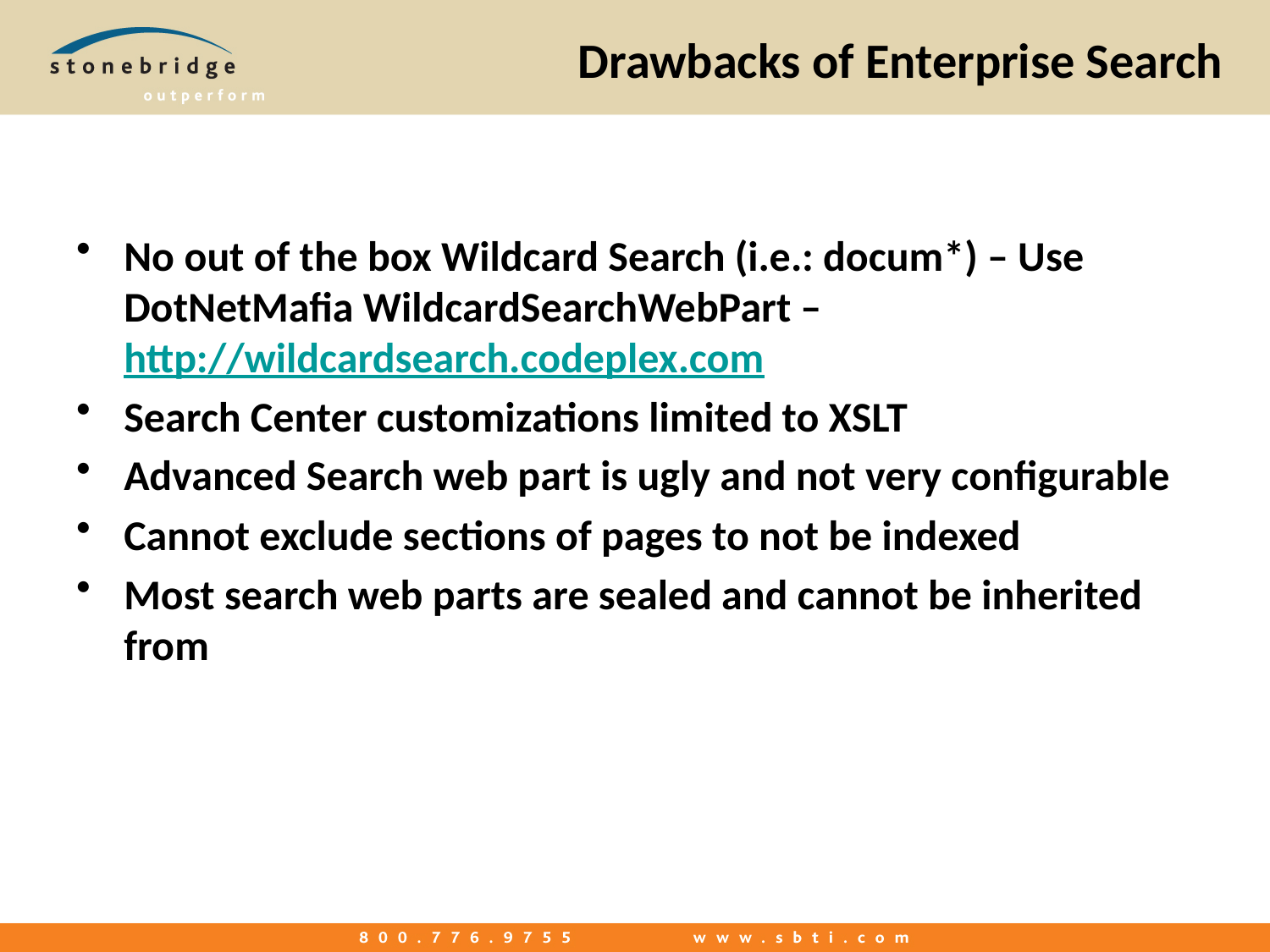

# Drawbacks of Enterprise Search
No out of the box Wildcard Search (i.e.: docum*) – Use DotNetMafia WildcardSearchWebPart – http://wildcardsearch.codeplex.com
Search Center customizations limited to XSLT
Advanced Search web part is ugly and not very configurable
Cannot exclude sections of pages to not be indexed
Most search web parts are sealed and cannot be inherited from